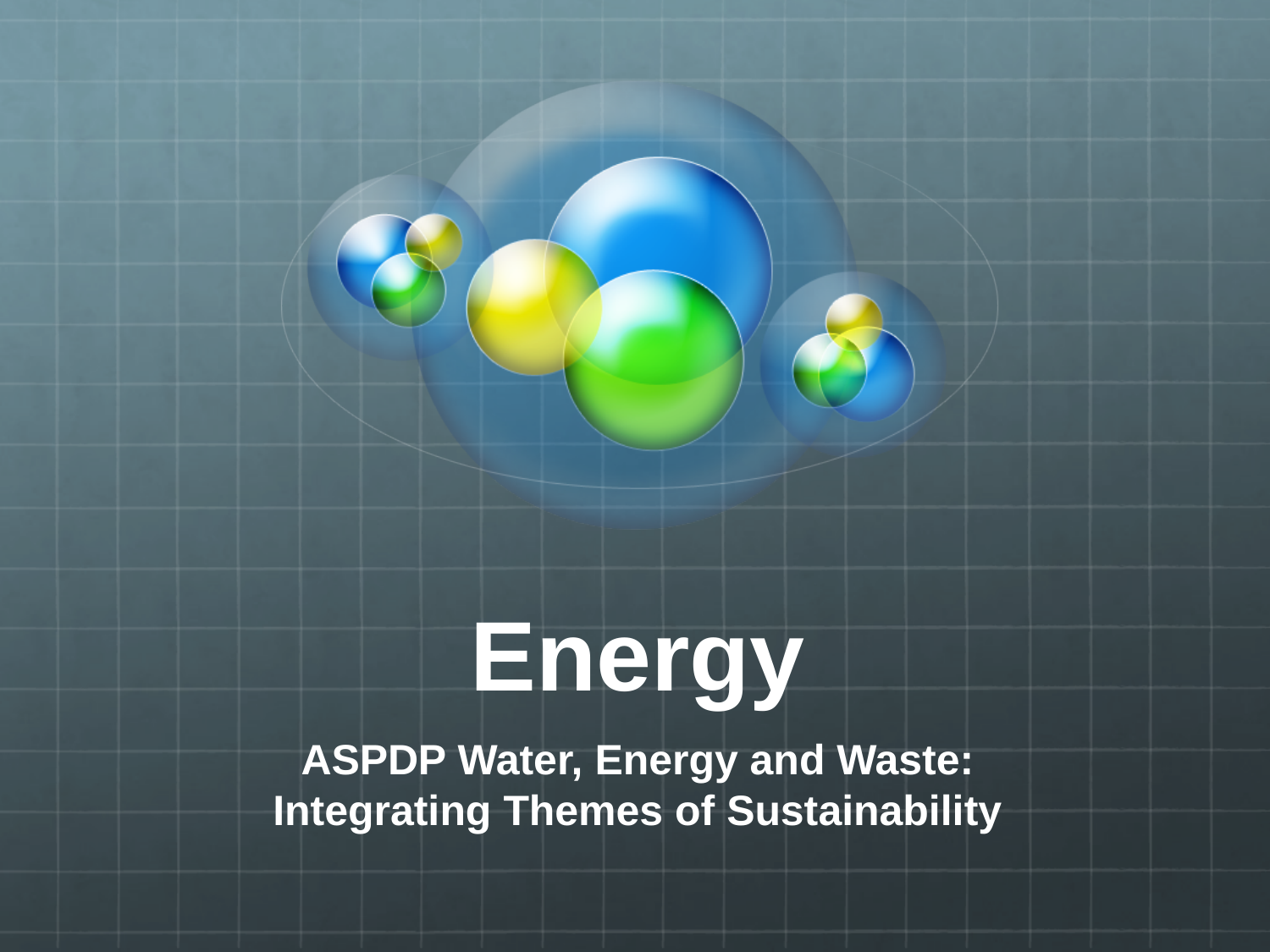

# Energy
ASPDP Water, Energy and Waste:
Integrating Themes of Sustainability